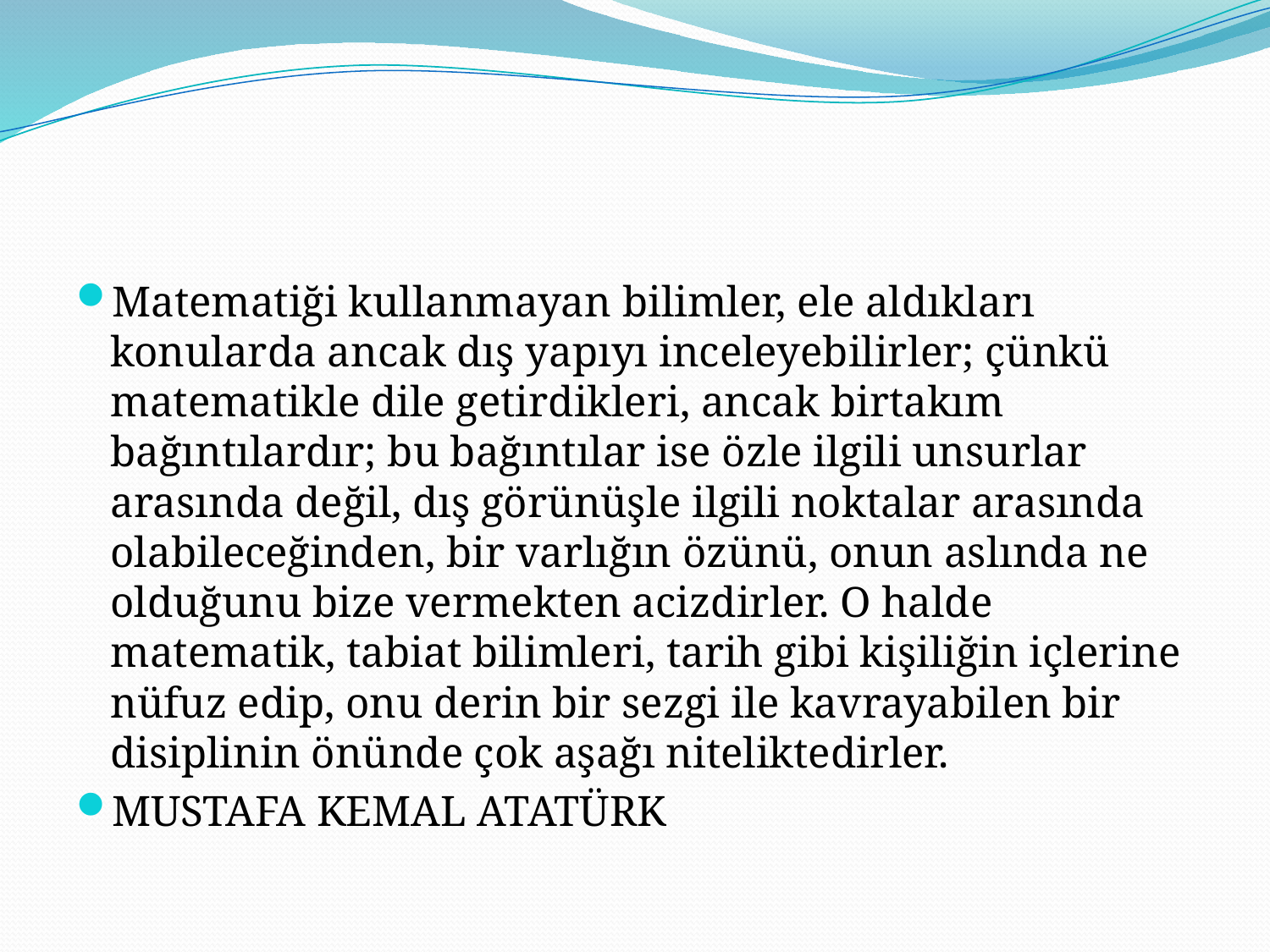

#
Matematiği kullanmayan bilimler, ele aldıkları konularda ancak dış yapıyı inceleyebilirler; çünkü matematikle dile getirdikleri, ancak birtakım bağıntılardır; bu bağıntılar ise özle ilgili unsurlar arasında değil, dış görünüşle ilgili noktalar arasında olabileceğinden, bir varlığın özünü, onun aslında ne olduğunu bize vermekten acizdirler. O halde matematik, tabiat bilimleri, tarih gibi kişiliğin içlerine nüfuz edip, onu derin bir sezgi ile kavrayabilen bir disiplinin önünde çok aşağı niteliktedirler.
MUSTAFA KEMAL ATATÜRK